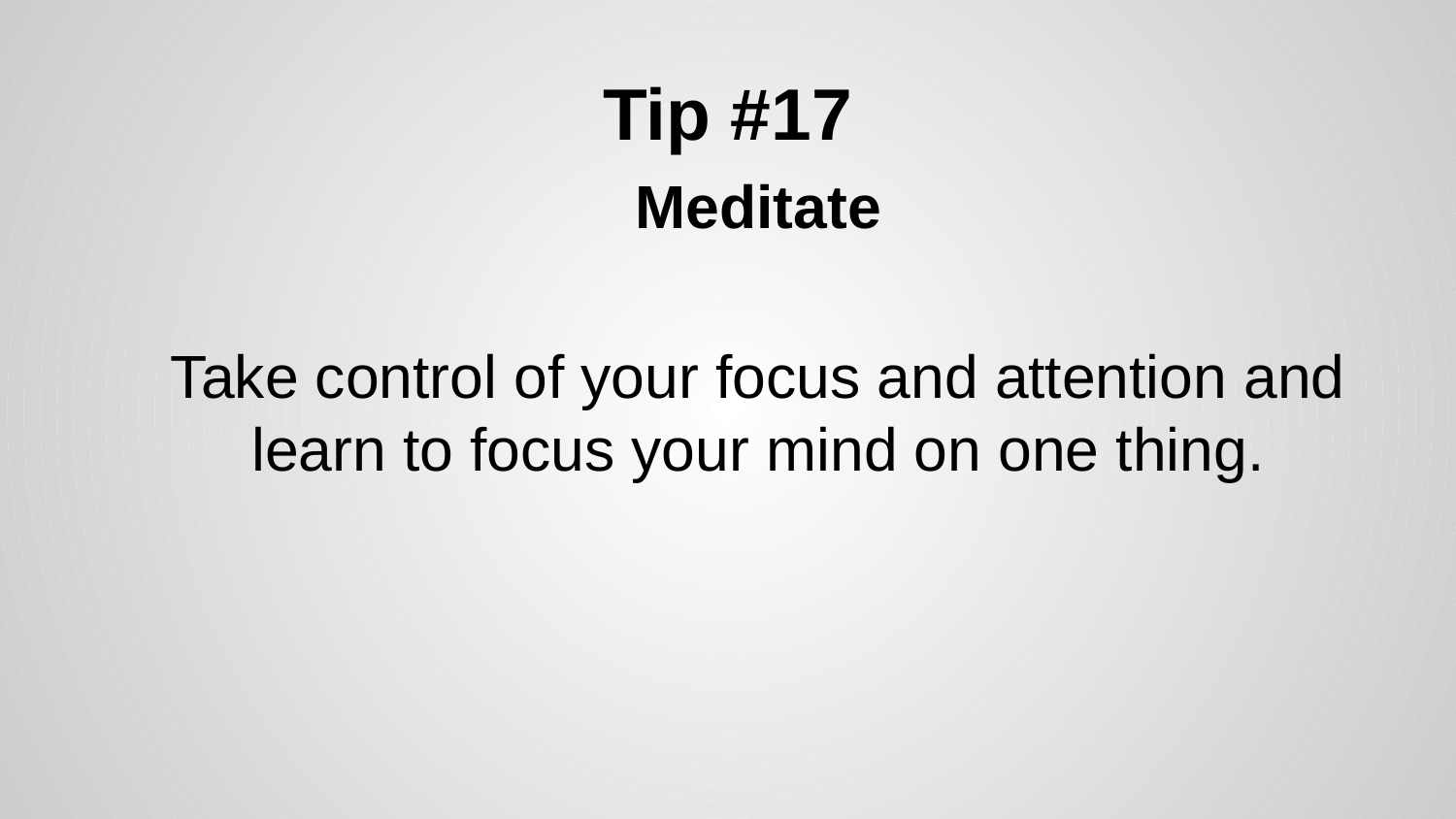

# Tip #17

Meditate

Take control of your focus and attention and learn to focus your mind on one thing.